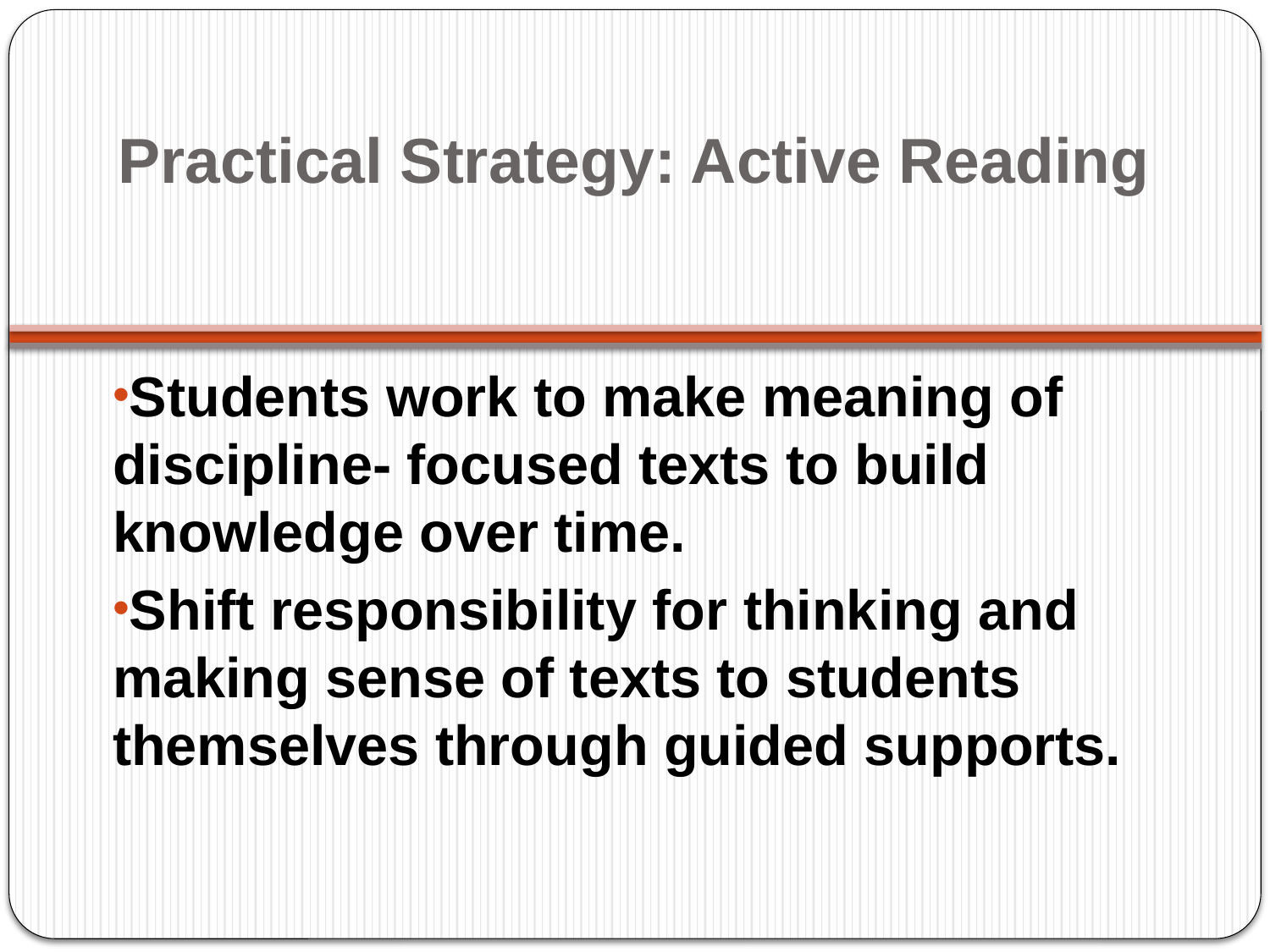

# Practical Strategy: Active Reading
Students work to make meaning of discipline- focused texts to build knowledge over time.
Shift responsibility for thinking and making sense of texts to students themselves through guided supports.